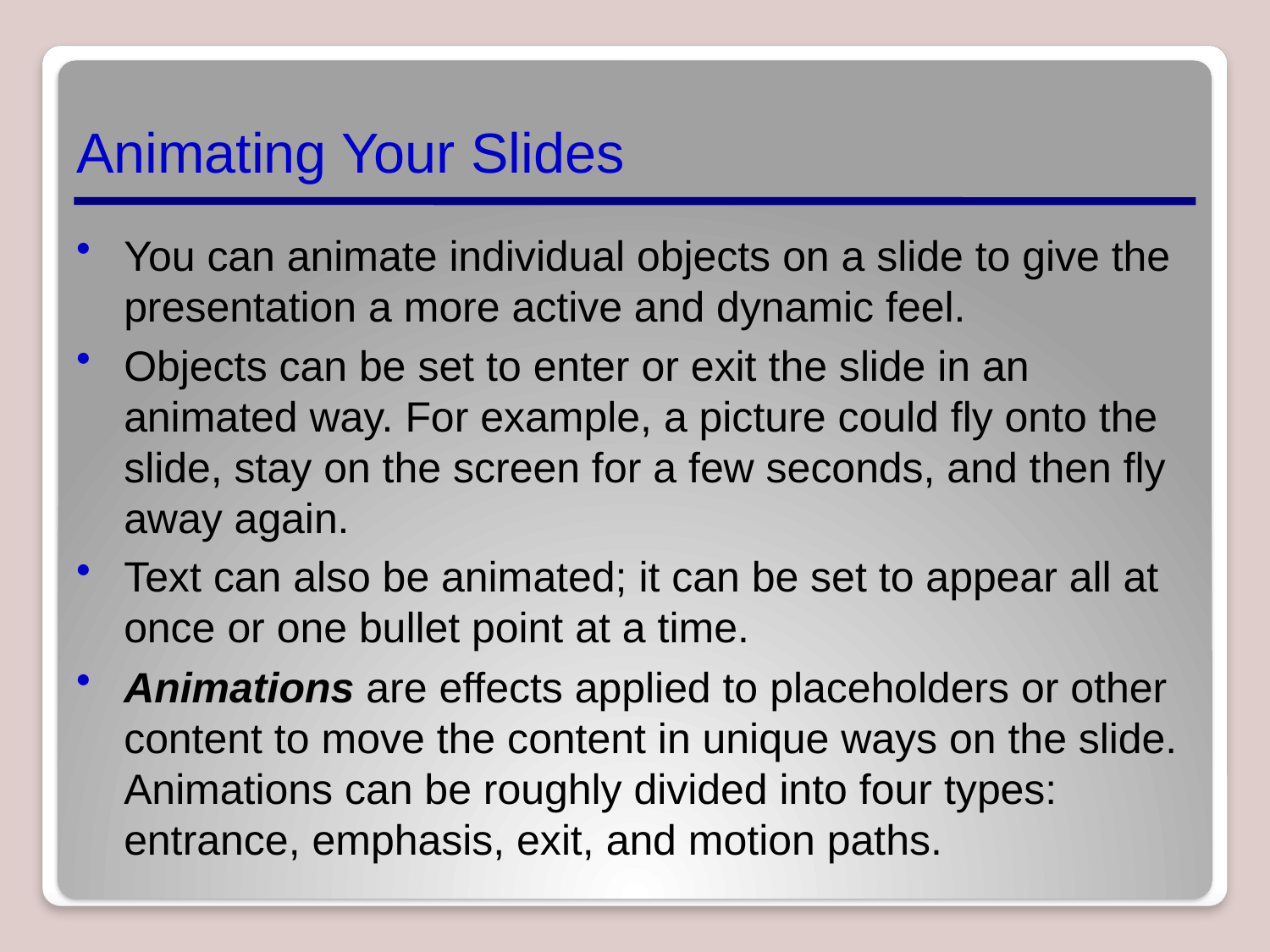

# Animating Your Slides
You can animate individual objects on a slide to give the presentation a more active and dynamic feel.
Objects can be set to enter or exit the slide in an animated way. For example, a picture could fly onto the slide, stay on the screen for a few seconds, and then fly away again.
Text can also be animated; it can be set to appear all at once or one bullet point at a time.
Animations are effects applied to placeholders or other content to move the content in unique ways on the slide. Animations can be roughly divided into four types: entrance, emphasis, exit, and motion paths.